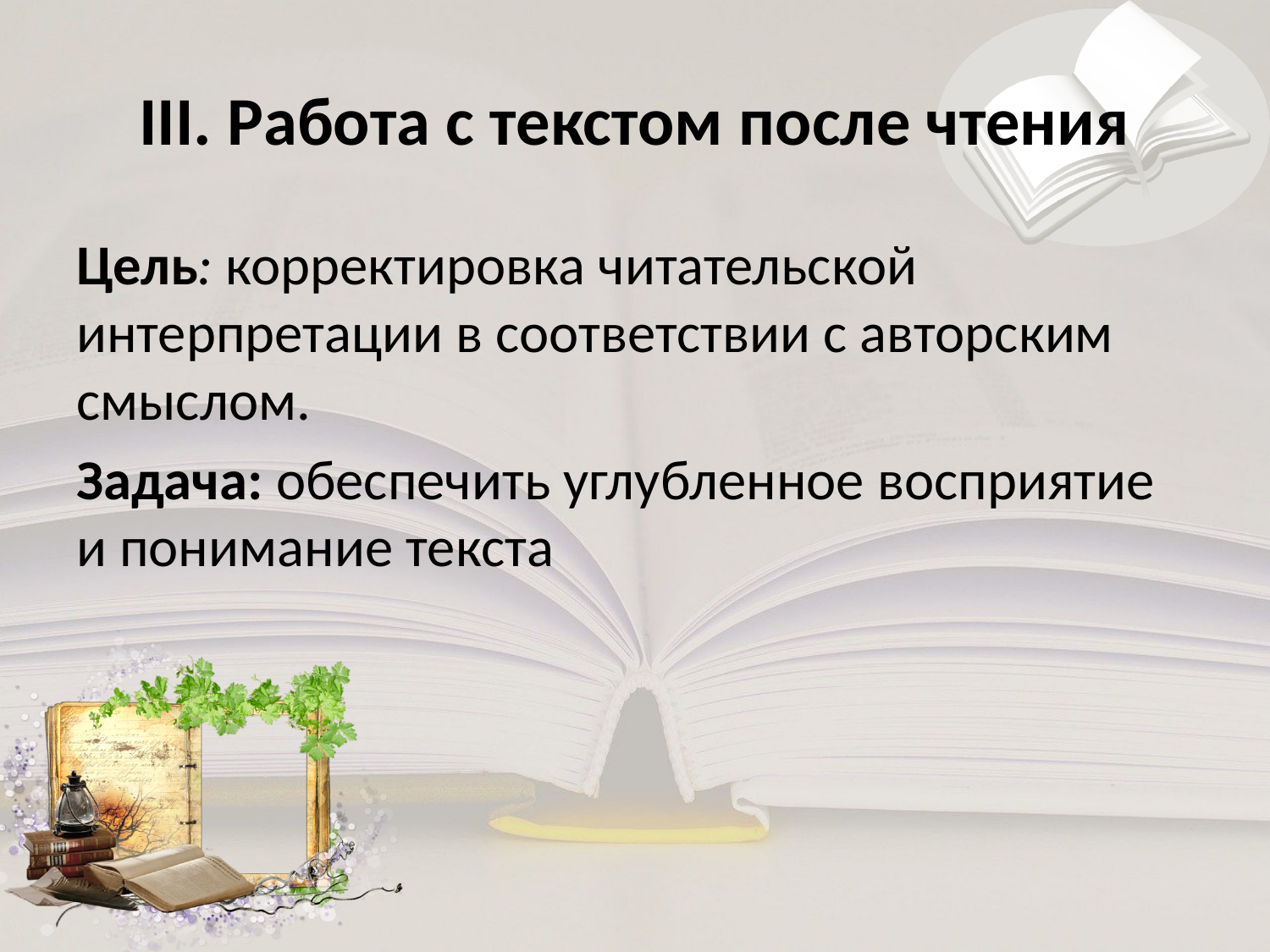

# III. Работа с текстом после чтения
Цель: корректировка читательской интерпретации в соответствии с авторским смыслом.
Задача: обеспечить углубленное восприятие и понимание текста